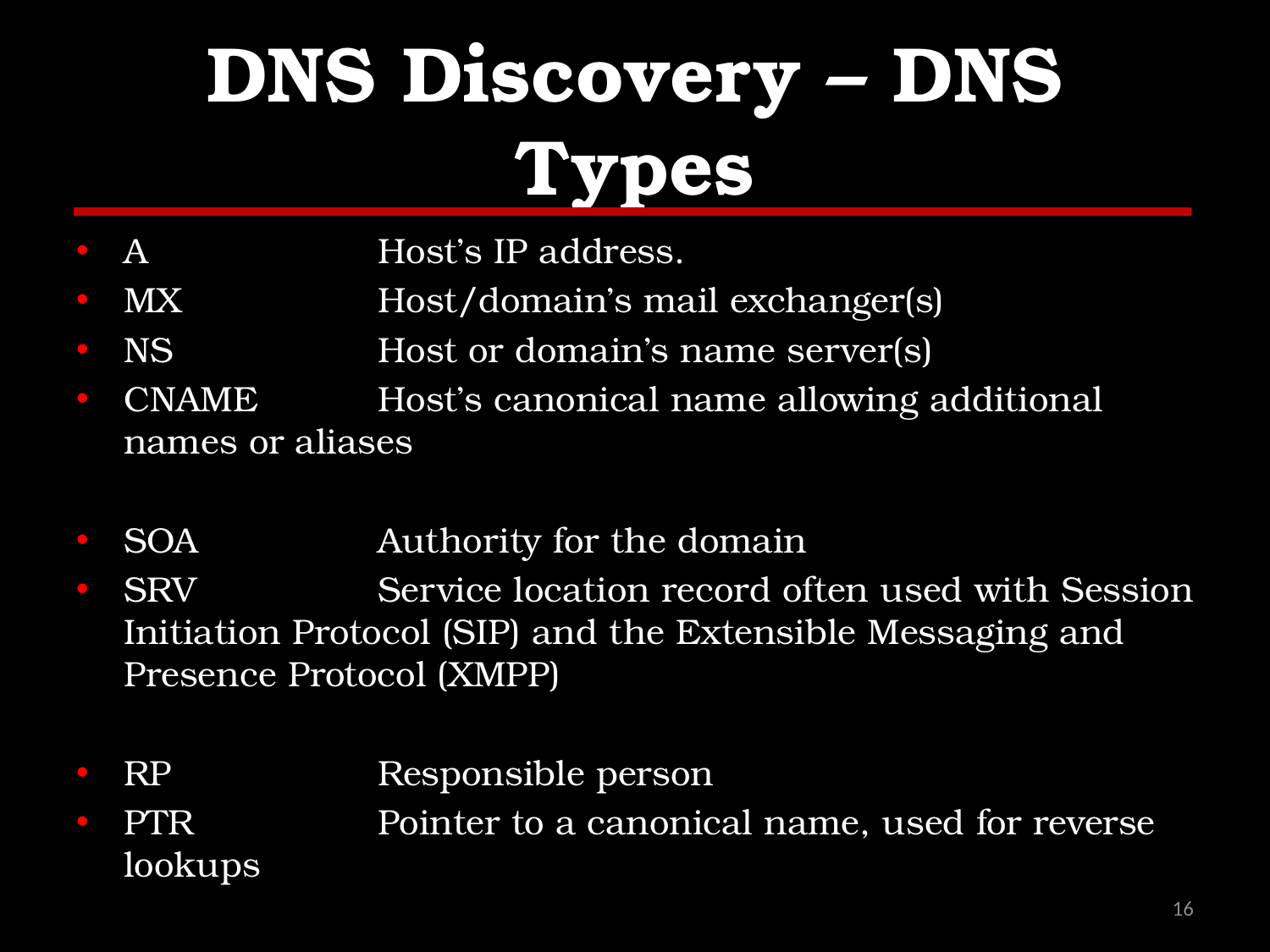

# DNS Discovery – DNS Types
A		Host’s IP address.
MX		Host/domain’s mail exchanger(s)
NS		Host or domain’s name server(s)
CNAME	Host’s canonical name allowing additional names or aliases

SOA		Authority for the domain
SRV		Service location record often used with Session Initiation Protocol (SIP) and the Extensible Messaging and Presence Protocol (XMPP)

RP		Responsible person
PTR		Pointer to a canonical name, used for reverse lookups
16